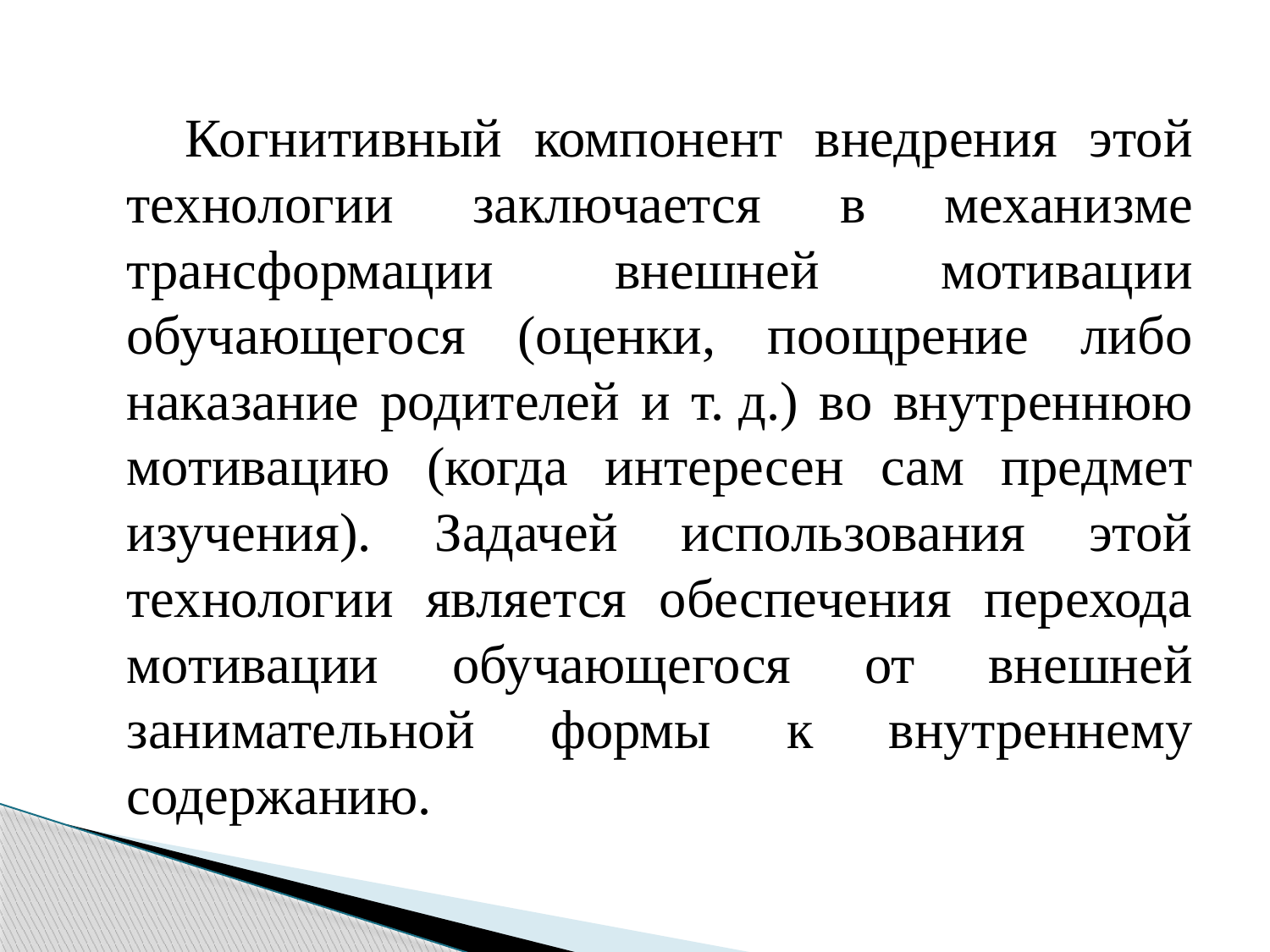

Когнитивный компонент внедрения этой технологии заключается в механизме трансформации внешней мотивации обучающегося (оценки, поощрение либо наказание родителей и т. д.) во внутреннюю мотивацию (когда интересен сам предмет изучения). Задачей использования этой технологии является обеспечения перехода мотивации обучающегося от внешней занимательной формы к внутреннему содержанию.